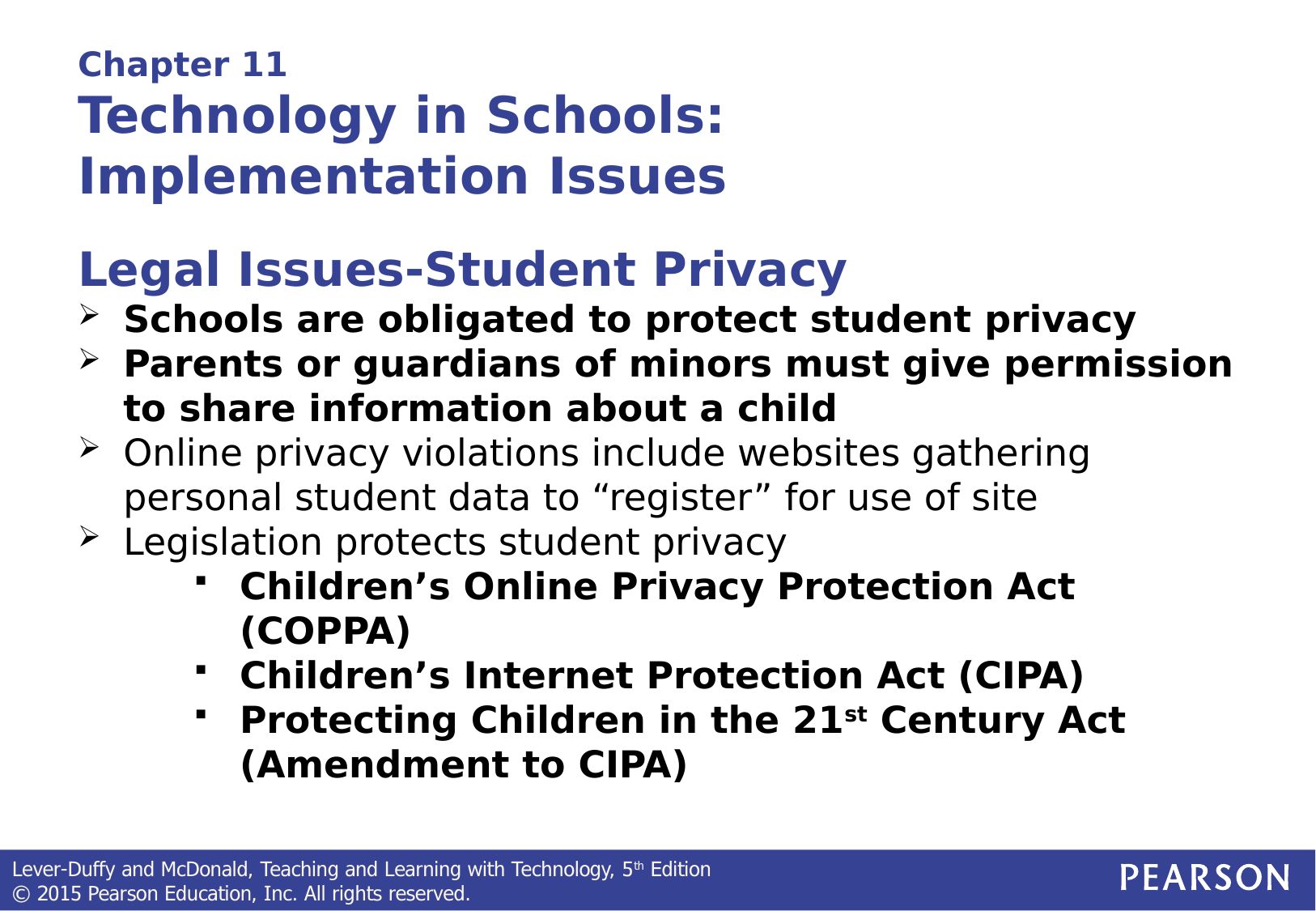

# Chapter 11 Technology in Schools: Implementation Issues
Legal Issues-Student Privacy
Schools are obligated to protect student privacy
Parents or guardians of minors must give permission to share information about a child
Online privacy violations include websites gathering personal student data to “register” for use of site
Legislation protects student privacy
Children’s Online Privacy Protection Act (COPPA)
Children’s Internet Protection Act (CIPA)
Protecting Children in the 21st Century Act (Amendment to CIPA)